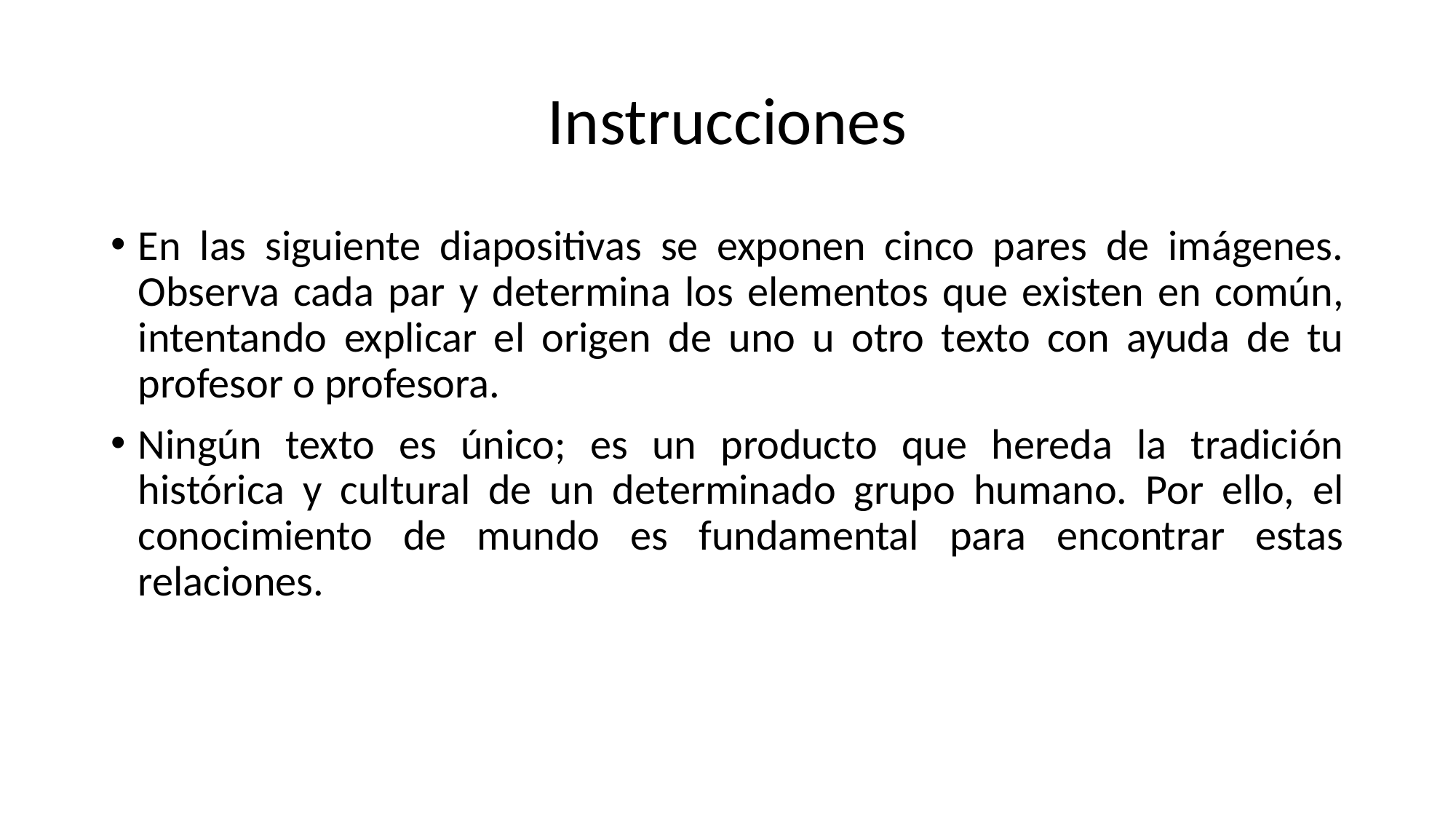

# Instrucciones
En las siguiente diapositivas se exponen cinco pares de imágenes. Observa cada par y determina los elementos que existen en común, intentando explicar el origen de uno u otro texto con ayuda de tu profesor o profesora.
Ningún texto es único; es un producto que hereda la tradición histórica y cultural de un determinado grupo humano. Por ello, el conocimiento de mundo es fundamental para encontrar estas relaciones.